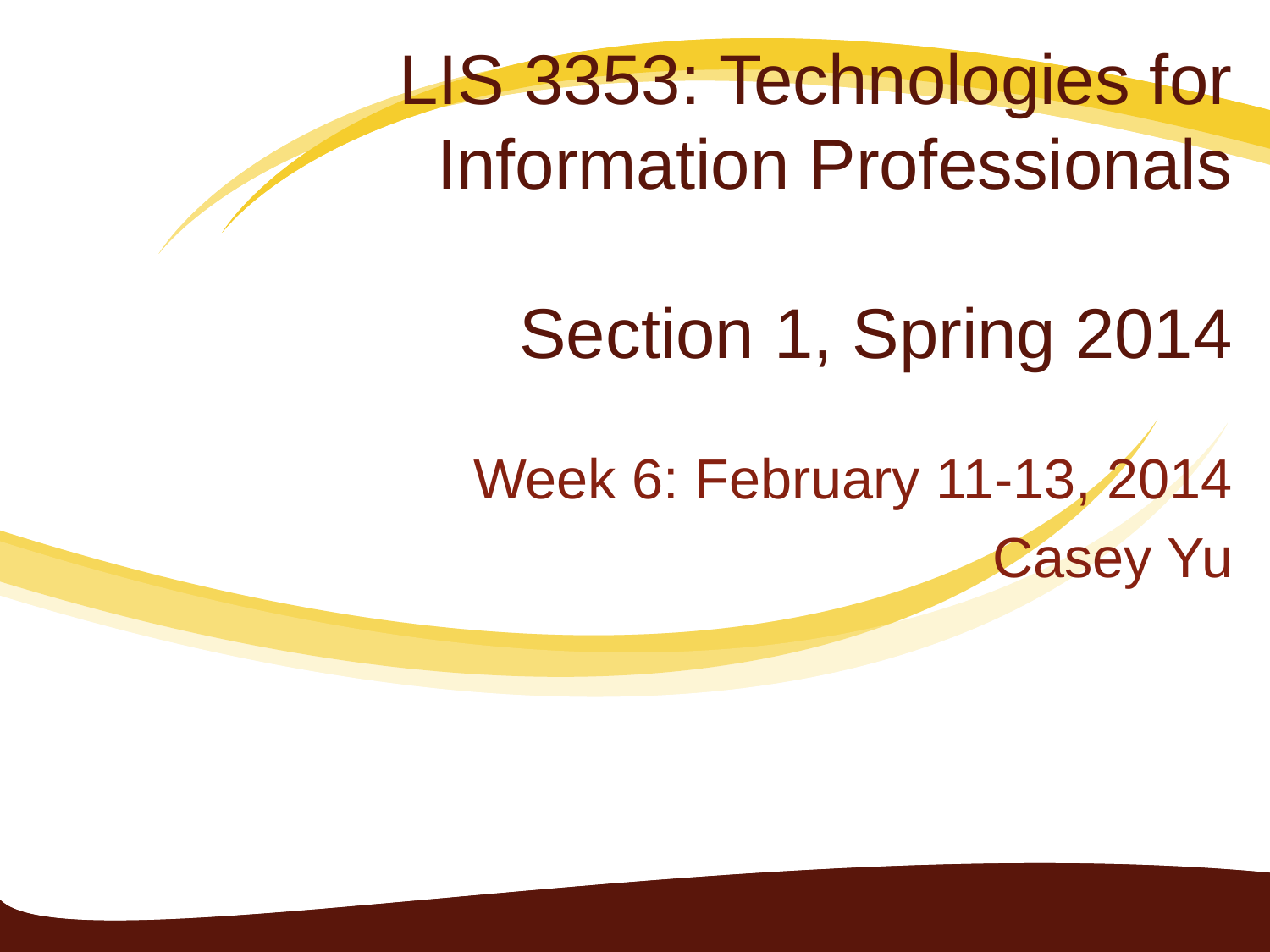

# LIS 3353: Technologies for Information Professionals Section 1, Spring 2014
Week 6: February 11-13, 2014
Casey Yu